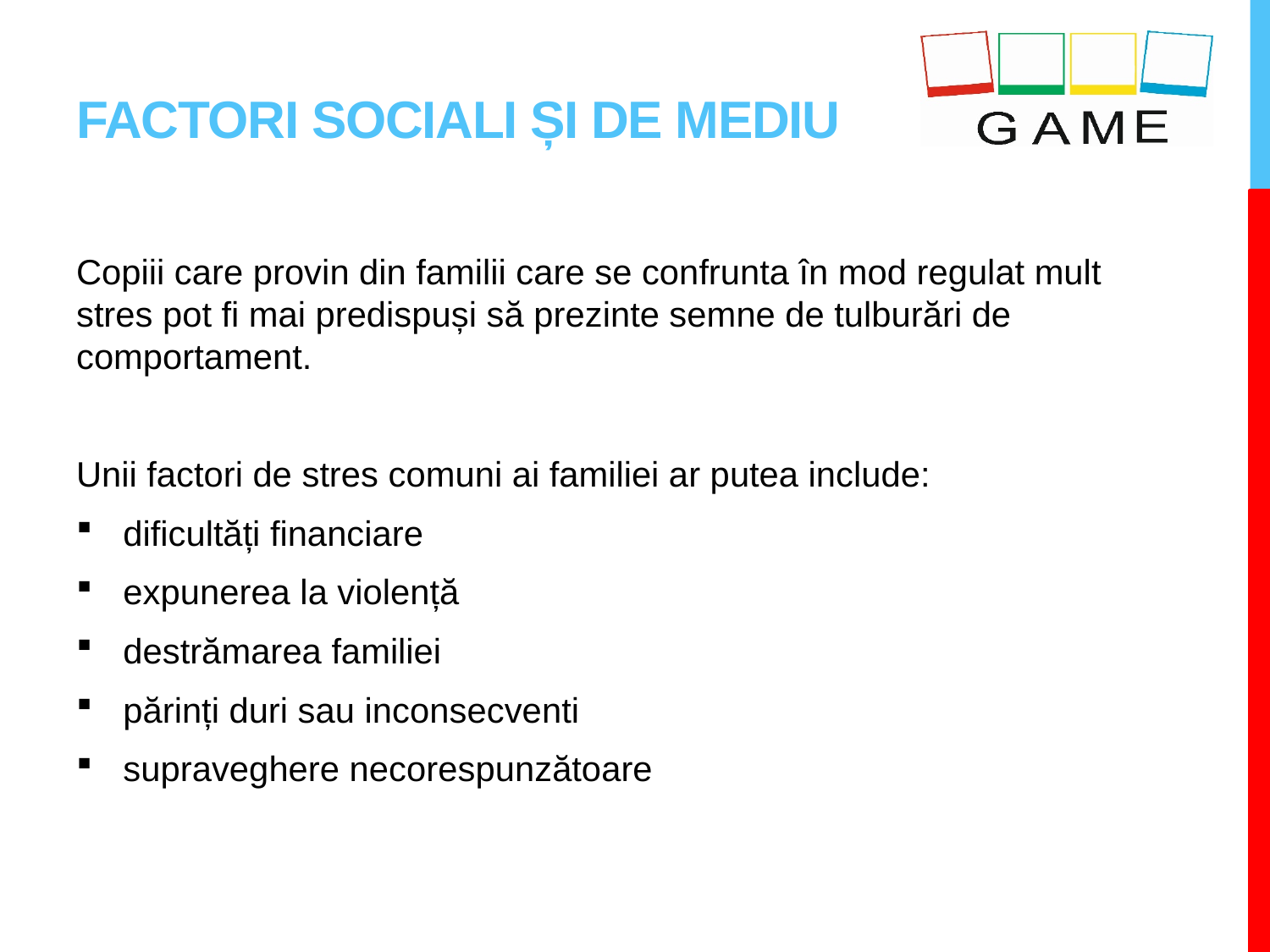

# Factori sociali și de mediu
Copiii care provin din familii care se confrunta în mod regulat mult stres pot fi mai predispuși să prezinte semne de tulburări de comportament.

Unii factori de stres comuni ai familiei ar putea include:
dificultăți financiare
expunerea la violență
destrămarea familiei
părinți duri sau inconsecventi
supraveghere necorespunzătoare